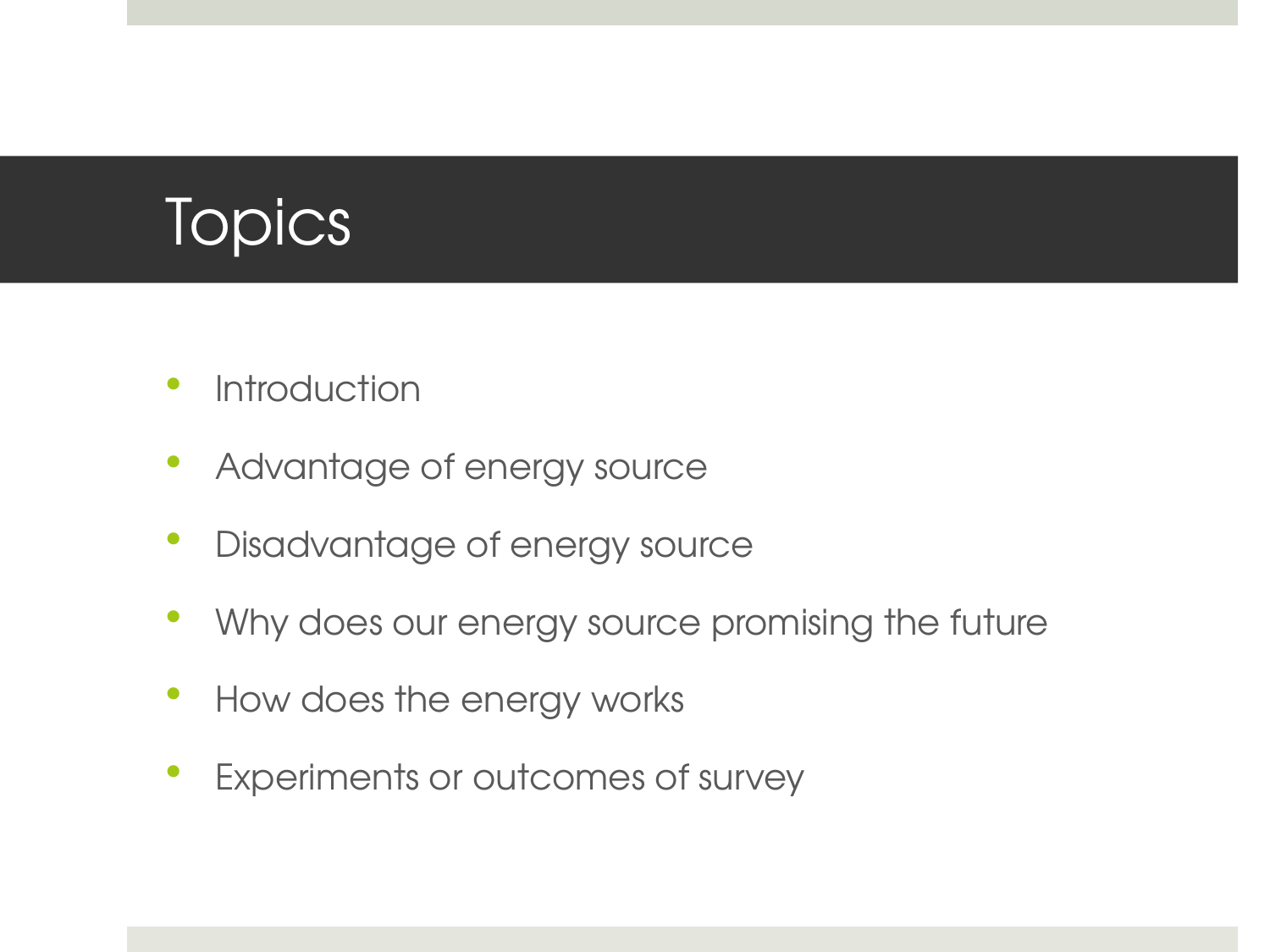

# Topics
Introduction
Advantage of energy source
Disadvantage of energy source
Why does our energy source promising the future
How does the energy works
Experiments or outcomes of survey